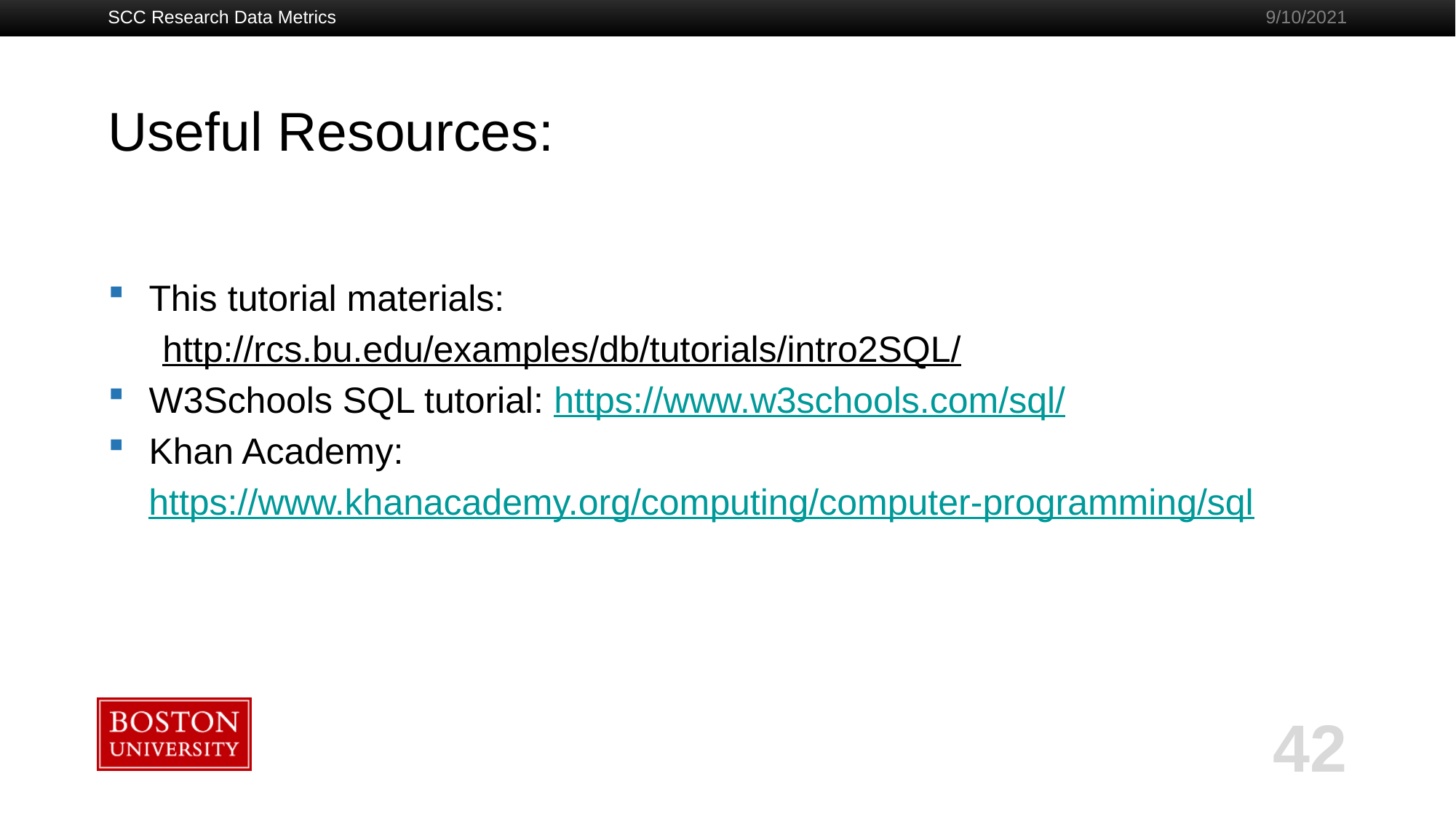

SCC Research Data Metrics
9/10/2021
# Useful Resources:

This tutorial materials:
http://rcs.bu.edu/examples/db/tutorials/intro2SQL/
W3Schools SQL tutorial: https://www.w3schools.com/sql/
Khan Academy:
    https://www.khanacademy.org/computing/computer-programming/sql
42